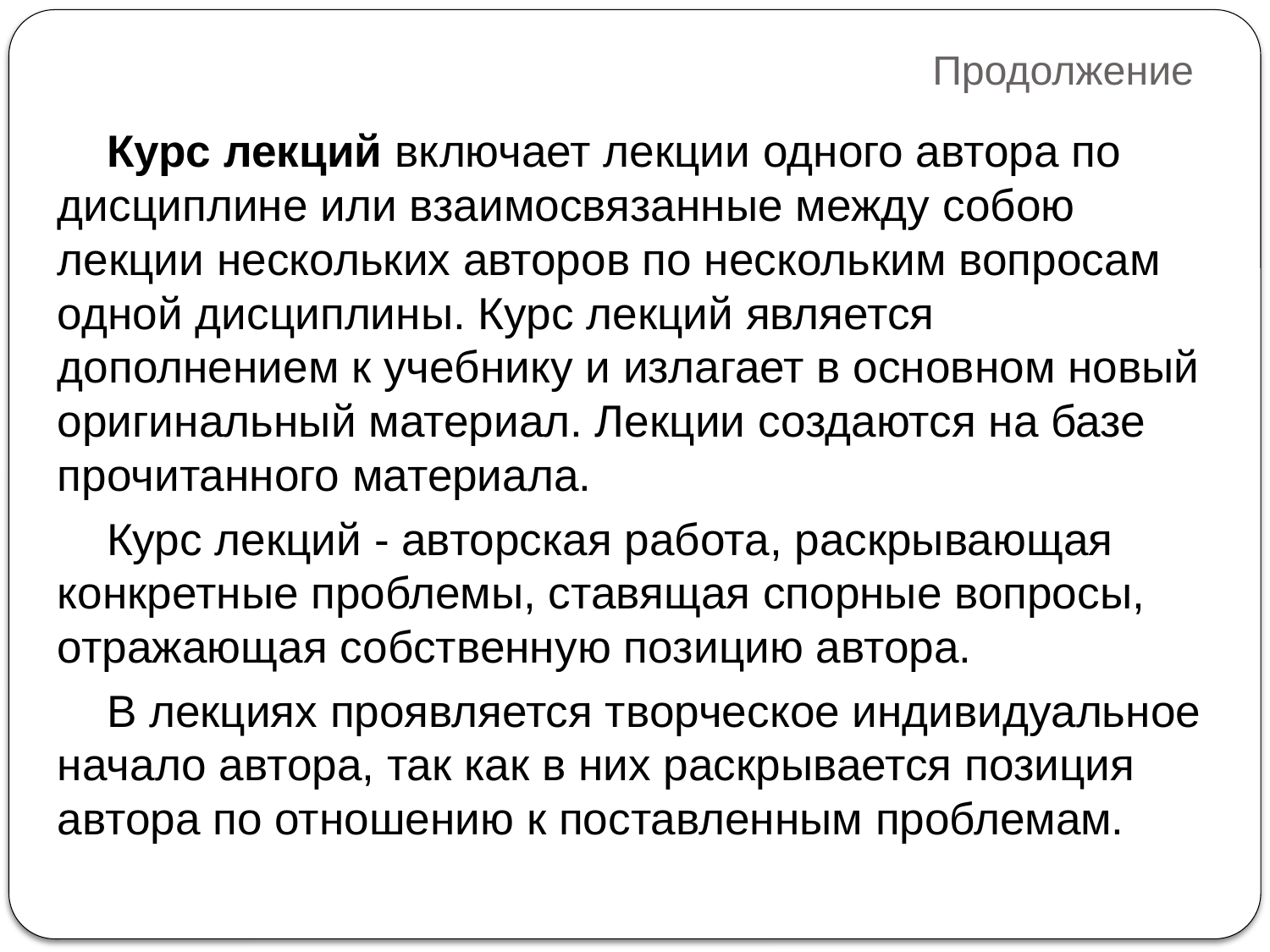

# Продолжение
Курс лекций включает лекции одного автора по дисциплине или взаимосвязанные между собою лекции нескольких авторов по нескольким вопросам одной дисциплины. Курс лекций является дополнением к учебнику и излагает в основном новый оригинальный материал. Лекции создаются на базе прочитанного материала.
Курс лекций - авторская работа, раскрывающая конкретные проблемы, ставящая спорные вопросы, отражающая собственную позицию автора.
В лекциях проявляется творческое индивидуальное начало автора, так как в них раскрывается позиция автора по отношению к поставленным проблемам.